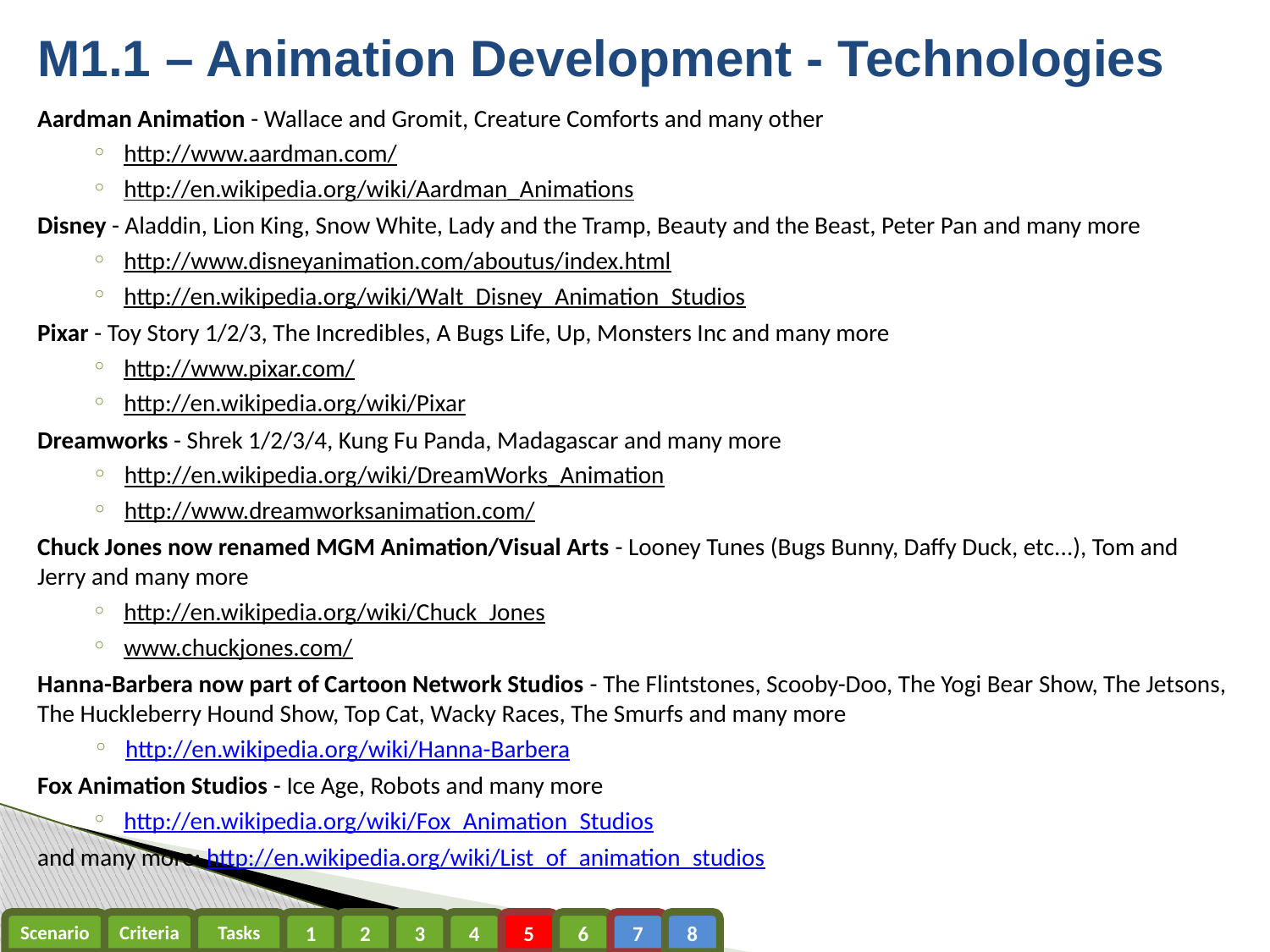

# M1.1 – Animation Development - Technologies
Aardman Animation - Wallace and Gromit, Creature Comforts and many other
http://www.aardman.com/
http://en.wikipedia.org/wiki/Aardman_Animations
Disney - Aladdin, Lion King, Snow White, Lady and the Tramp, Beauty and the Beast, Peter Pan and many more
http://www.disneyanimation.com/aboutus/index.html
http://en.wikipedia.org/wiki/Walt_Disney_Animation_Studios
Pixar - Toy Story 1/2/3, The Incredibles, A Bugs Life, Up, Monsters Inc and many more
http://www.pixar.com/
http://en.wikipedia.org/wiki/Pixar
Dreamworks - Shrek 1/2/3/4, Kung Fu Panda, Madagascar and many more
http://en.wikipedia.org/wiki/DreamWorks_Animation
http://www.dreamworksanimation.com/
Chuck Jones now renamed MGM Animation/Visual Arts - Looney Tunes (Bugs Bunny, Daffy Duck, etc...), Tom and Jerry and many more
http://en.wikipedia.org/wiki/Chuck_Jones
www.chuckjones.com/
Hanna-Barbera now part of Cartoon Network Studios - The Flintstones, Scooby-Doo, The Yogi Bear Show, The Jetsons, The Huckleberry Hound Show, Top Cat, Wacky Races, The Smurfs and many more
http://en.wikipedia.org/wiki/Hanna-Barbera
Fox Animation Studios - Ice Age, Robots and many more
http://en.wikipedia.org/wiki/Fox_Animation_Studios
and many more: http://en.wikipedia.org/wiki/List_of_animation_studios